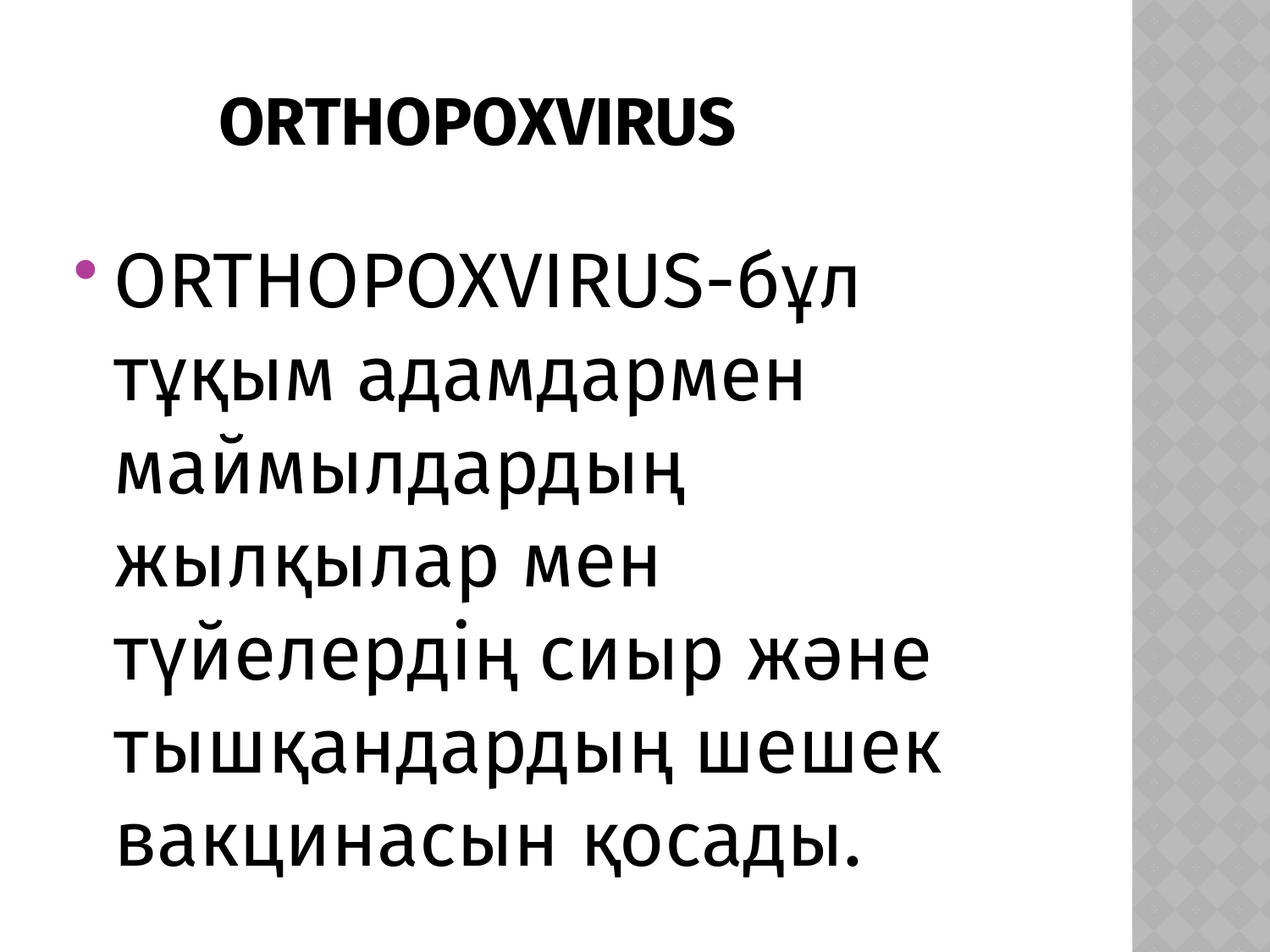

# ORTHOPOXVIRUS
ORTHOPOXVIRUS-бұл тұқым адамдармен маймылдардың жылқылар мен түйелердің сиыр және тышқандардың шешек вакцинасын қосады.